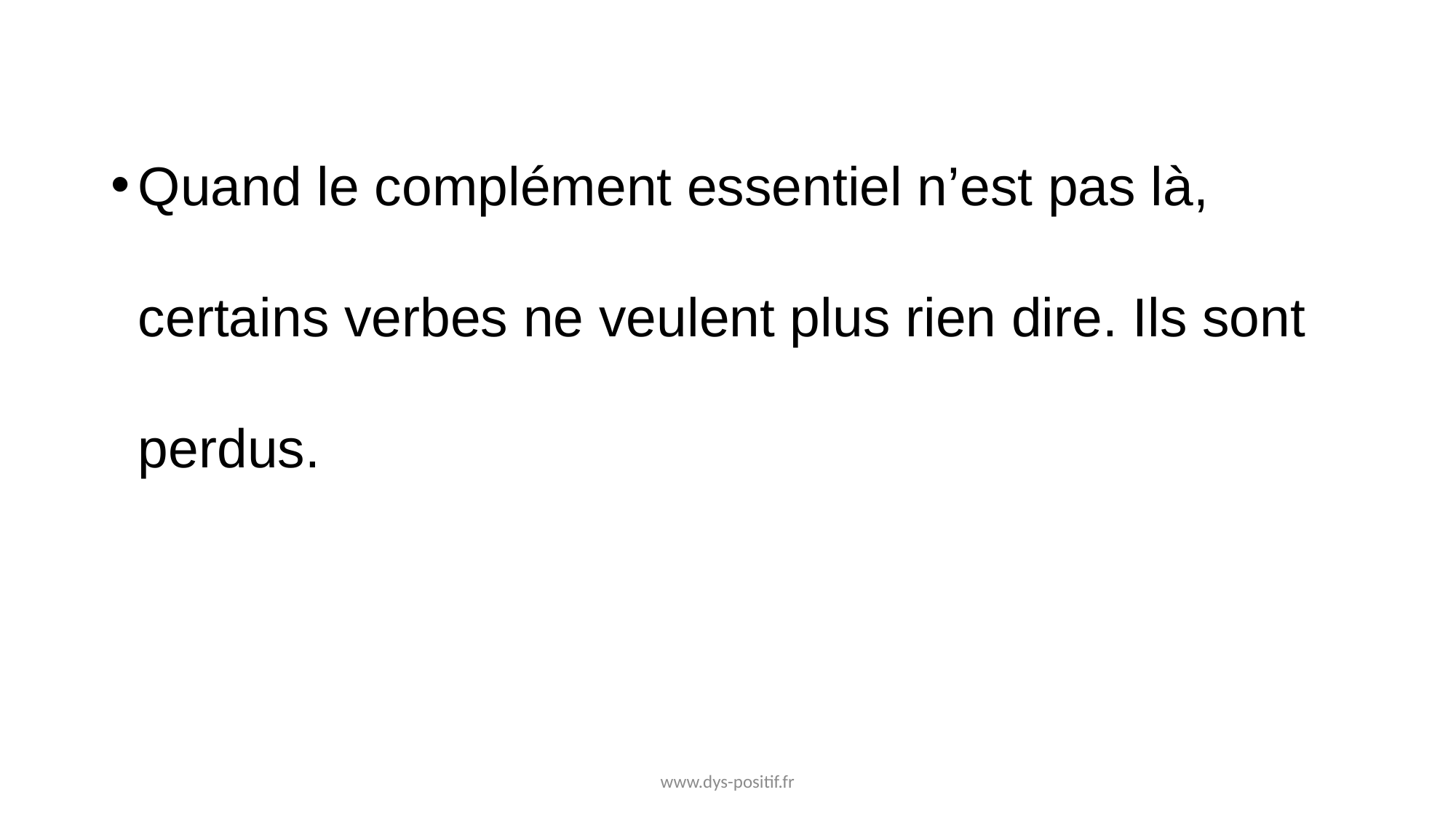

Quand le complément essentiel n’est pas là, certains verbes ne veulent plus rien dire. Ils sont perdus.
www.dys-positif.fr